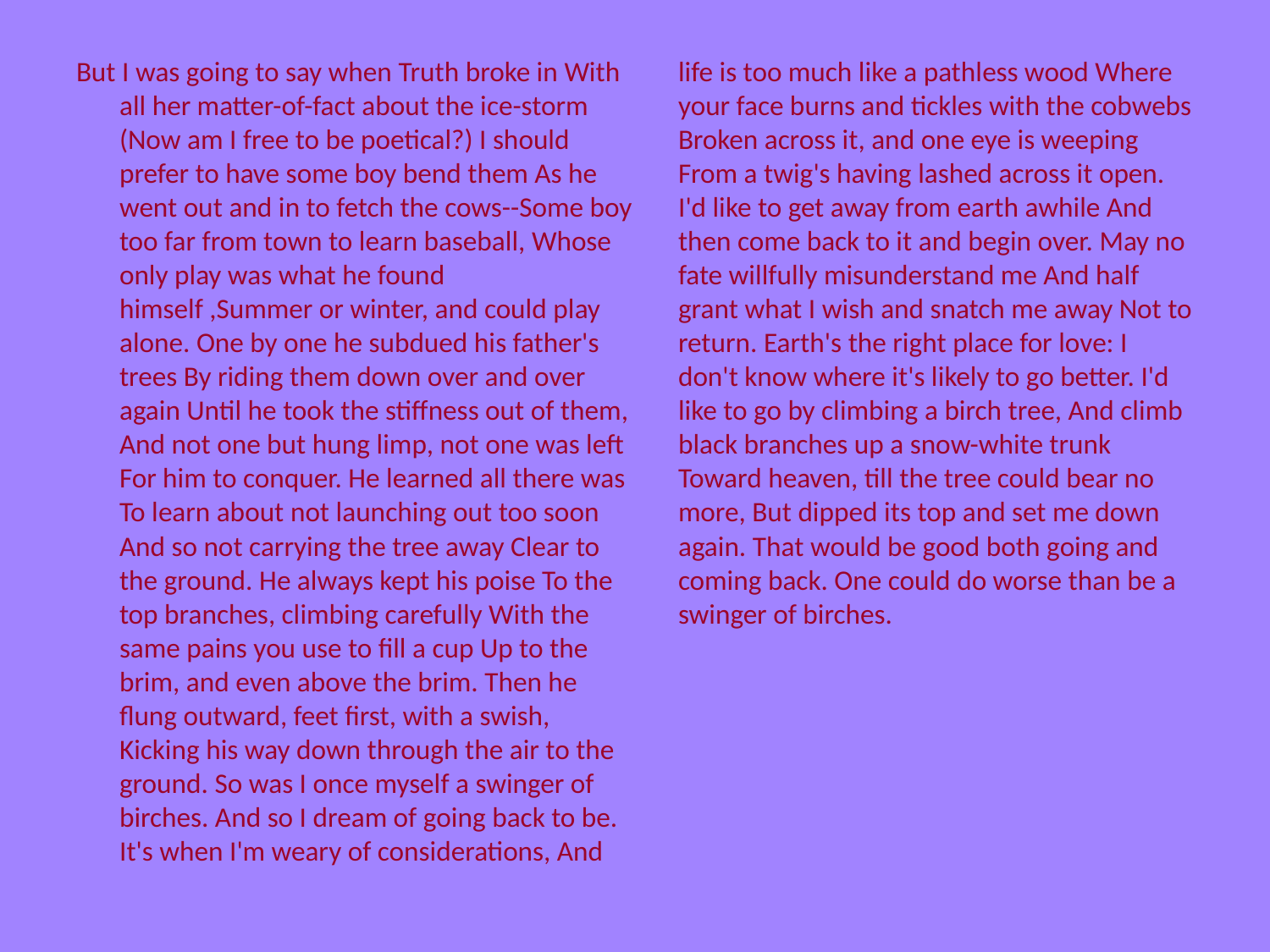

But I was going to say when Truth broke in With all her matter-of-fact about the ice-storm (Now am I free to be poetical?) I should prefer to have some boy bend them As he went out and in to fetch the cows--Some boy too far from town to learn baseball, Whose only play was what he found himself ,Summer or winter, and could play alone. One by one he subdued his father's trees By riding them down over and over again Until he took the stiffness out of them, And not one but hung limp, not one was left For him to conquer. He learned all there was To learn about not launching out too soon And so not carrying the tree away Clear to the ground. He always kept his poise To the top branches, climbing carefully With the same pains you use to fill a cup Up to the brim, and even above the brim. Then he flung outward, feet first, with a swish, Kicking his way down through the air to the ground. So was I once myself a swinger of birches. And so I dream of going back to be. It's when I'm weary of considerations, And life is too much like a pathless wood Where your face burns and tickles with the cobwebs Broken across it, and one eye is weeping From a twig's having lashed across it open. I'd like to get away from earth awhile And then come back to it and begin over. May no fate willfully misunderstand me And half grant what I wish and snatch me away Not to return. Earth's the right place for love: I don't know where it's likely to go better. I'd like to go by climbing a birch tree, And climb black branches up a snow-white trunk Toward heaven, till the tree could bear no more, But dipped its top and set me down again. That would be good both going and coming back. One could do worse than be a swinger of birches.